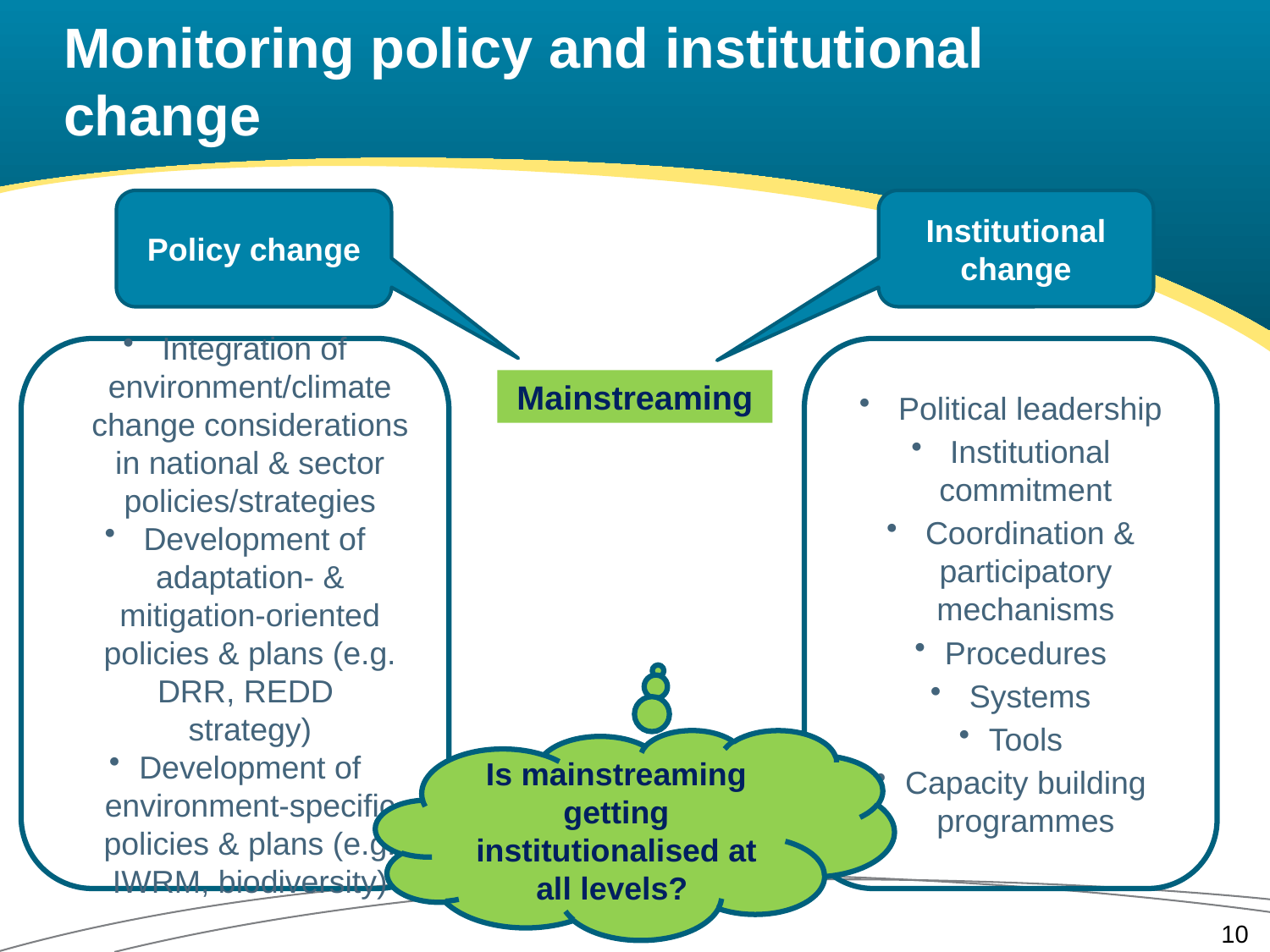

# Monitoring policy and institutional change
Policy change
Institutional change
 Integration of environment/climate change considerations in national & sector policies/strategies
 Development of adaptation- & mitigation-oriented policies & plans (e.g. DRR, REDD
strategy)
Development of environment-specific policies & plans (e.g. IWRM, biodiversity)
 Political leadership
 Institutional commitment
 Coordination & participatory mechanisms
Procedures
 Systems
Tools
Capacity building programmes
Mainstreaming
Is mainstreaming getting institutionalised at all levels?
10